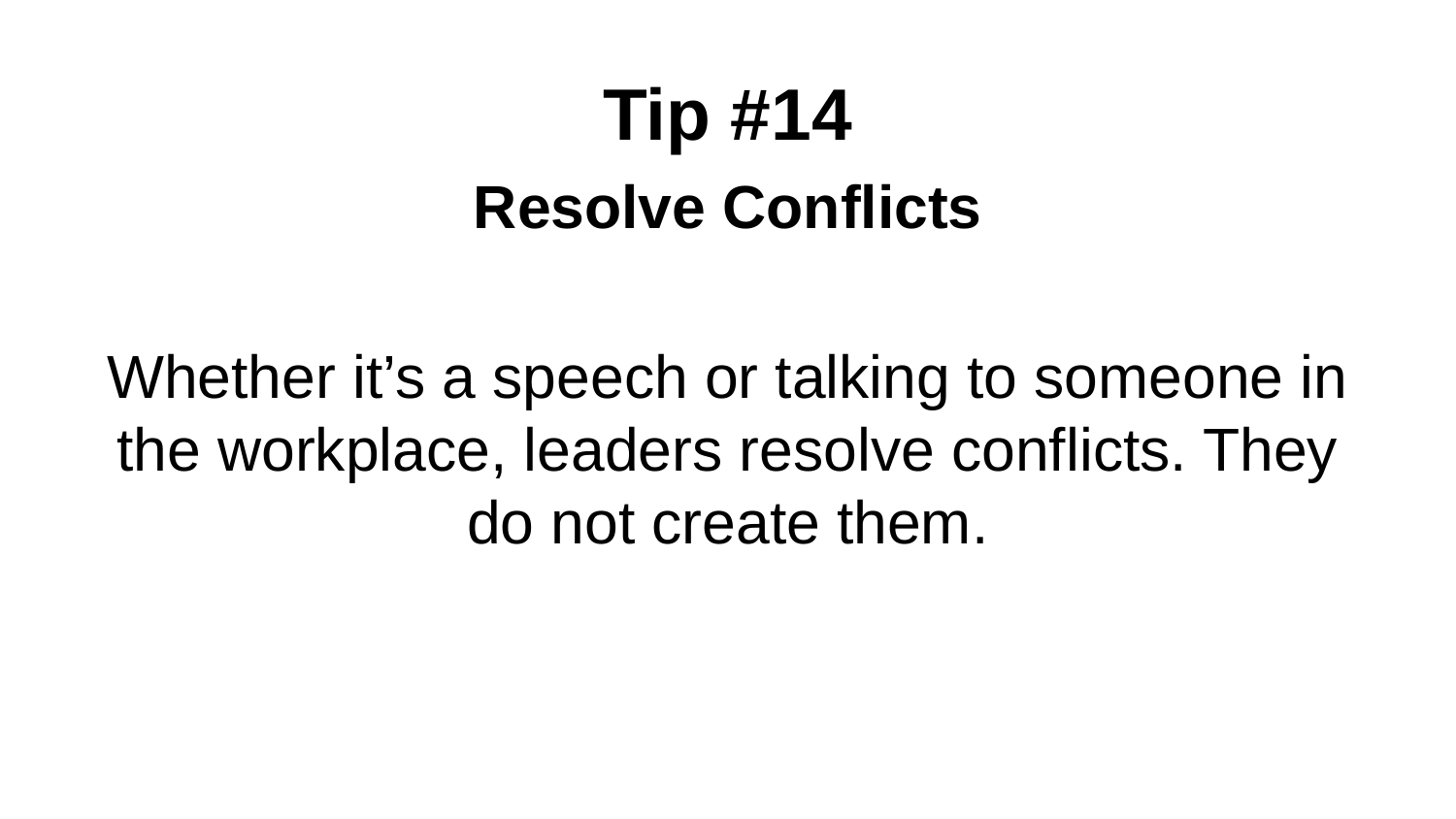

# Tip #14

Resolve Conflicts

Whether it’s a speech or talking to someone in the workplace, leaders resolve conflicts. They do not create them.